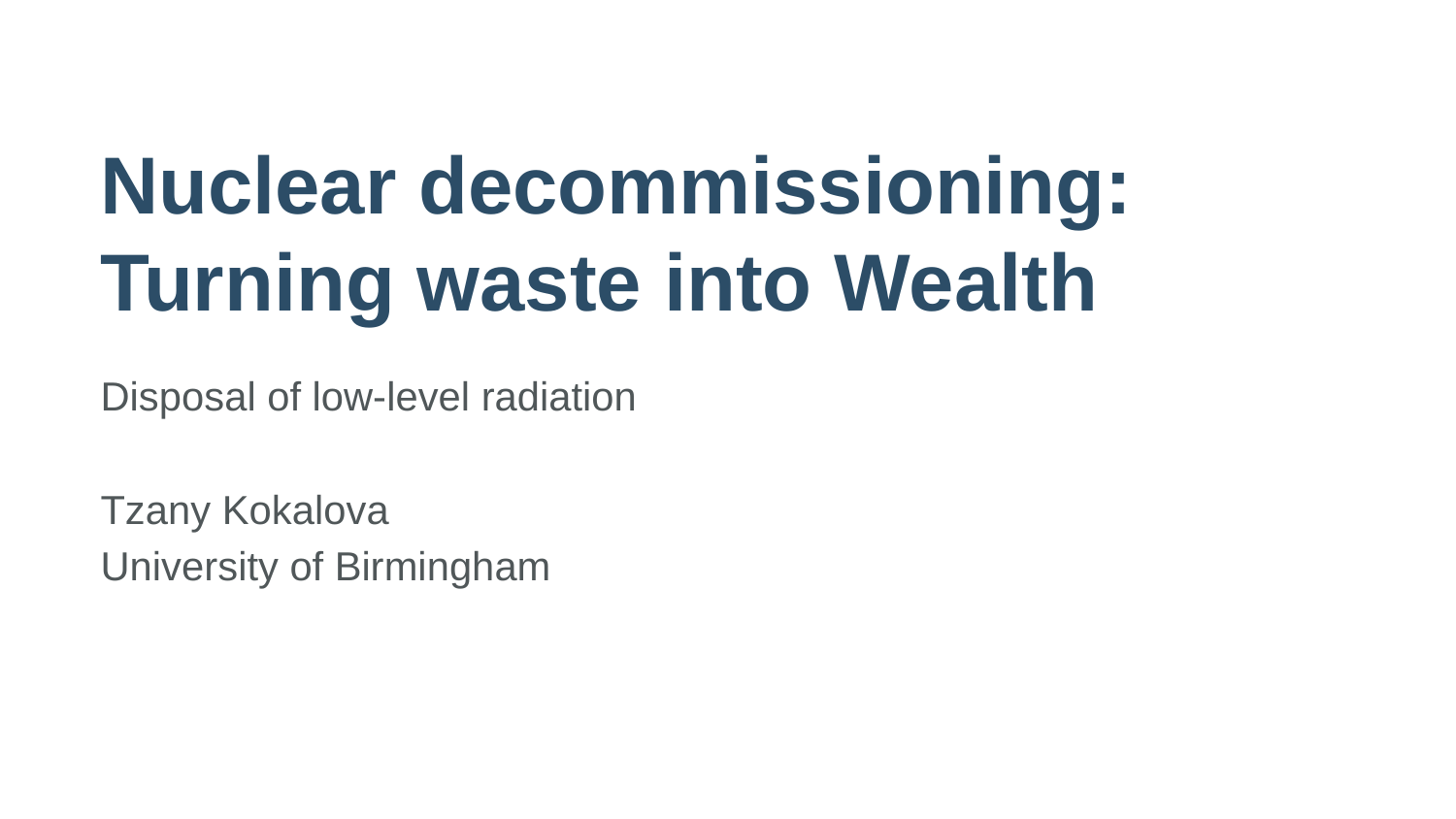

# Nuclear decommissioning: Turning waste into Wealth
Disposal of low-level radiation

Tzany Kokalova
University of Birmingham